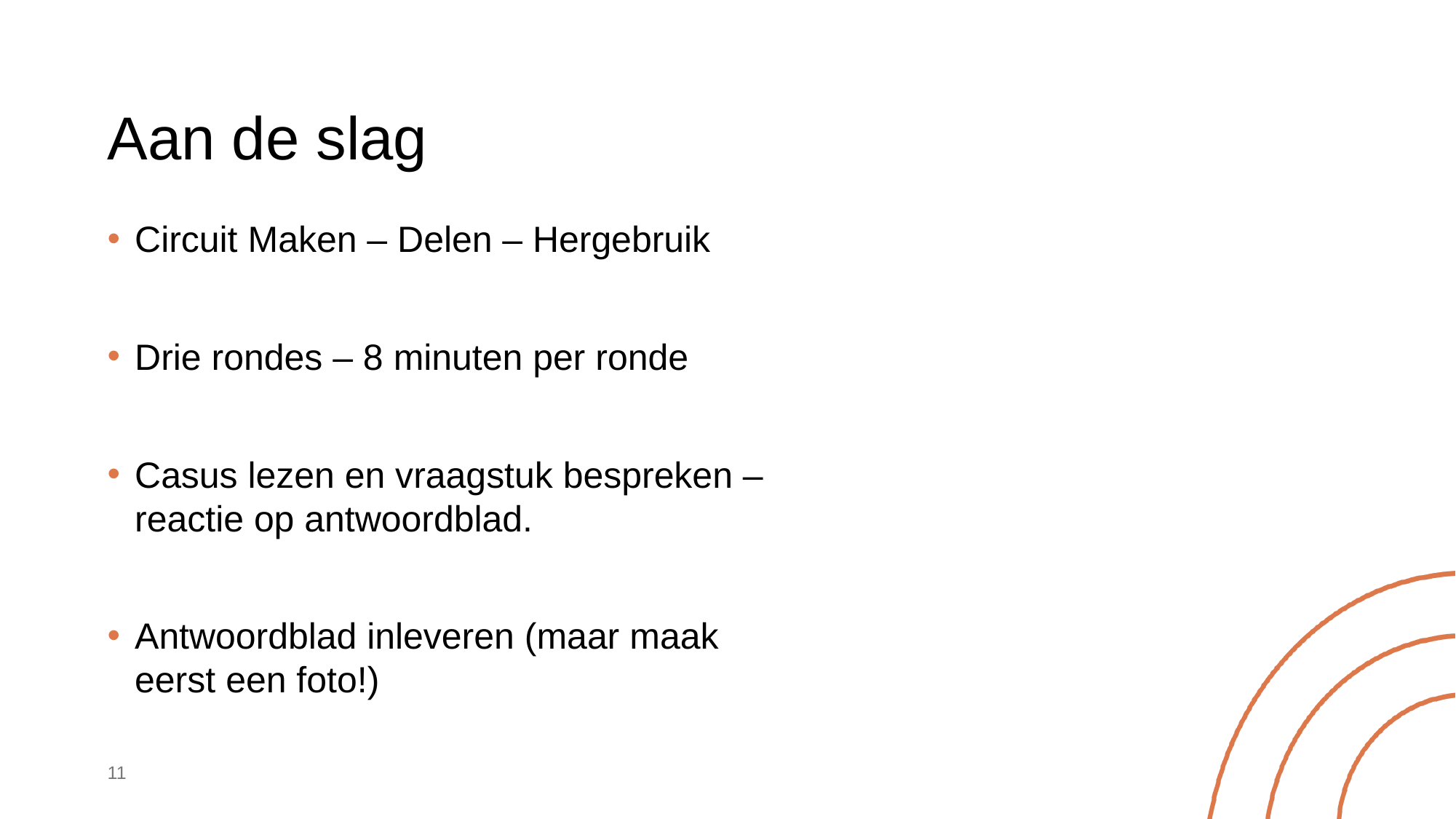

# Aan de slag
Circuit Maken – Delen – Hergebruik

Drie rondes – 8 minuten per ronde

Casus lezen en vraagstuk bespreken – reactie op antwoordblad.

Antwoordblad inleveren (maar maak eerst een foto!)

11